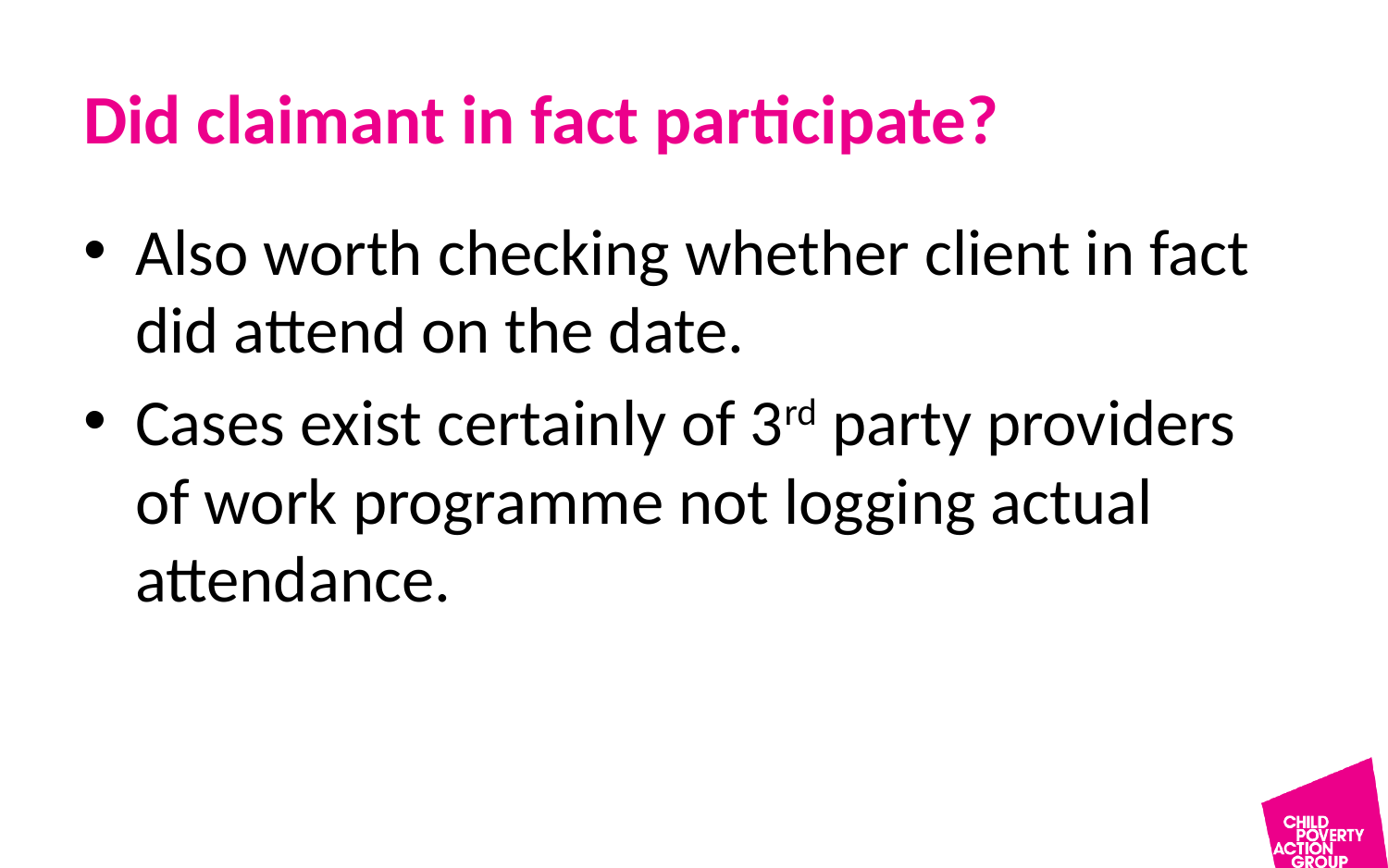

# Did claimant in fact participate?
Also worth checking whether client in fact did attend on the date.
Cases exist certainly of 3rd party providers of work programme not logging actual attendance.